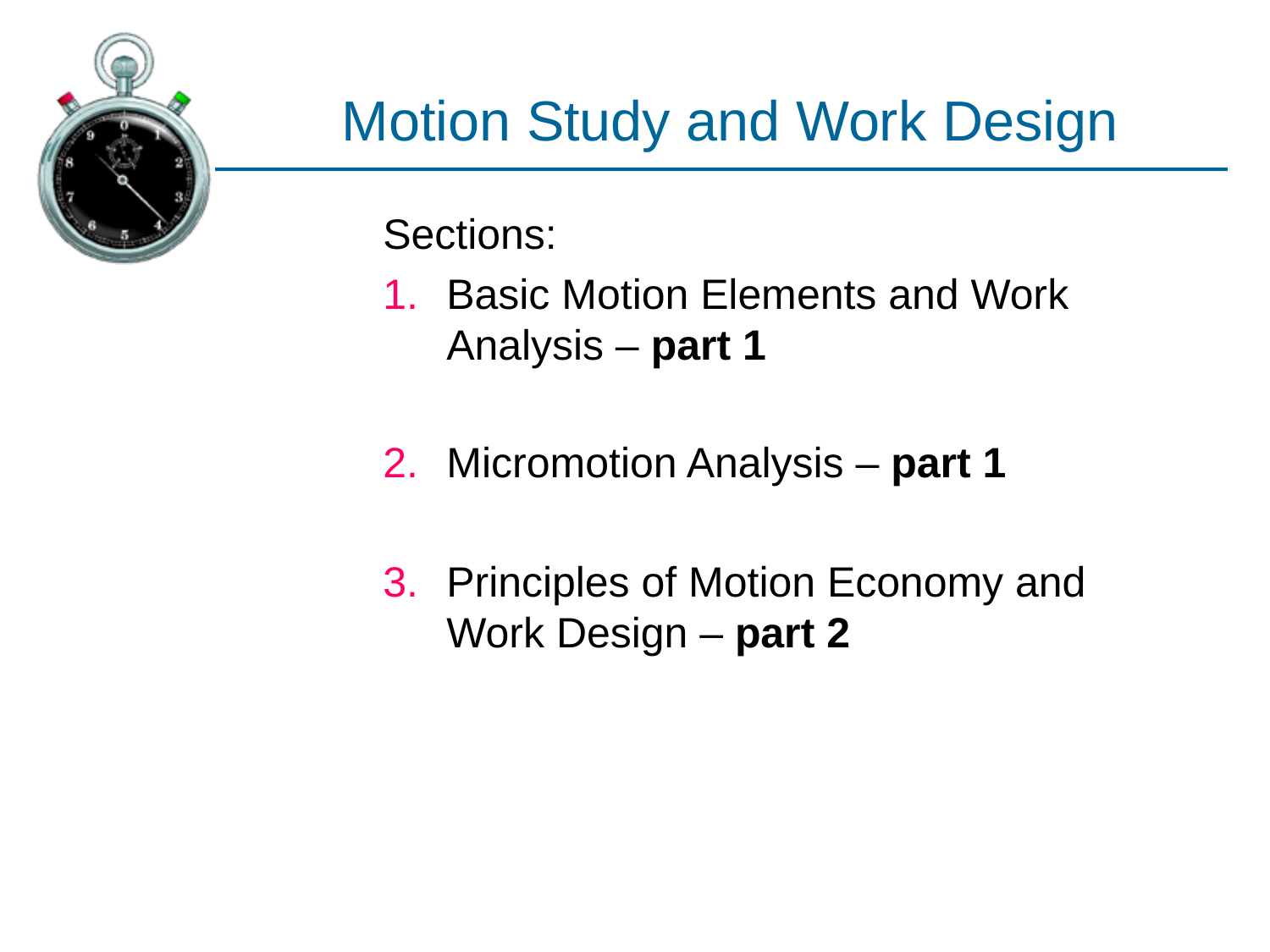

# Motion Study and Work Design
Sections:
Basic Motion Elements and Work Analysis – part 1

Micromotion Analysis – part 1

Principles of Motion Economy and Work Design – part 2